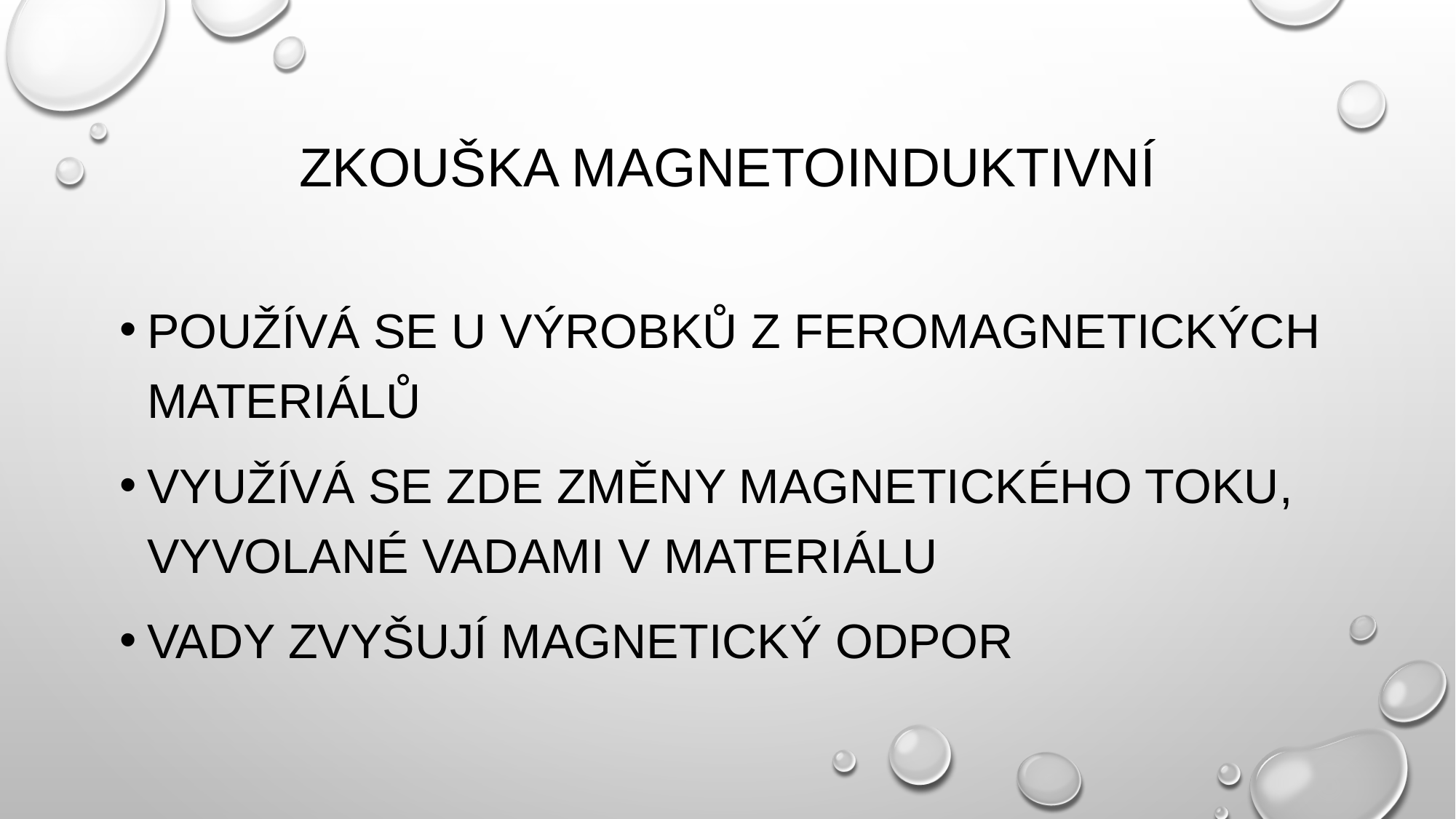

# Zkouška magnetoinduktivní
Používá se u výrobků z feromagnetických materiálů
Využívá se zde změny magnetického toku, vyvolané vadami v materiálu
Vady zvyšují magnetický odpor